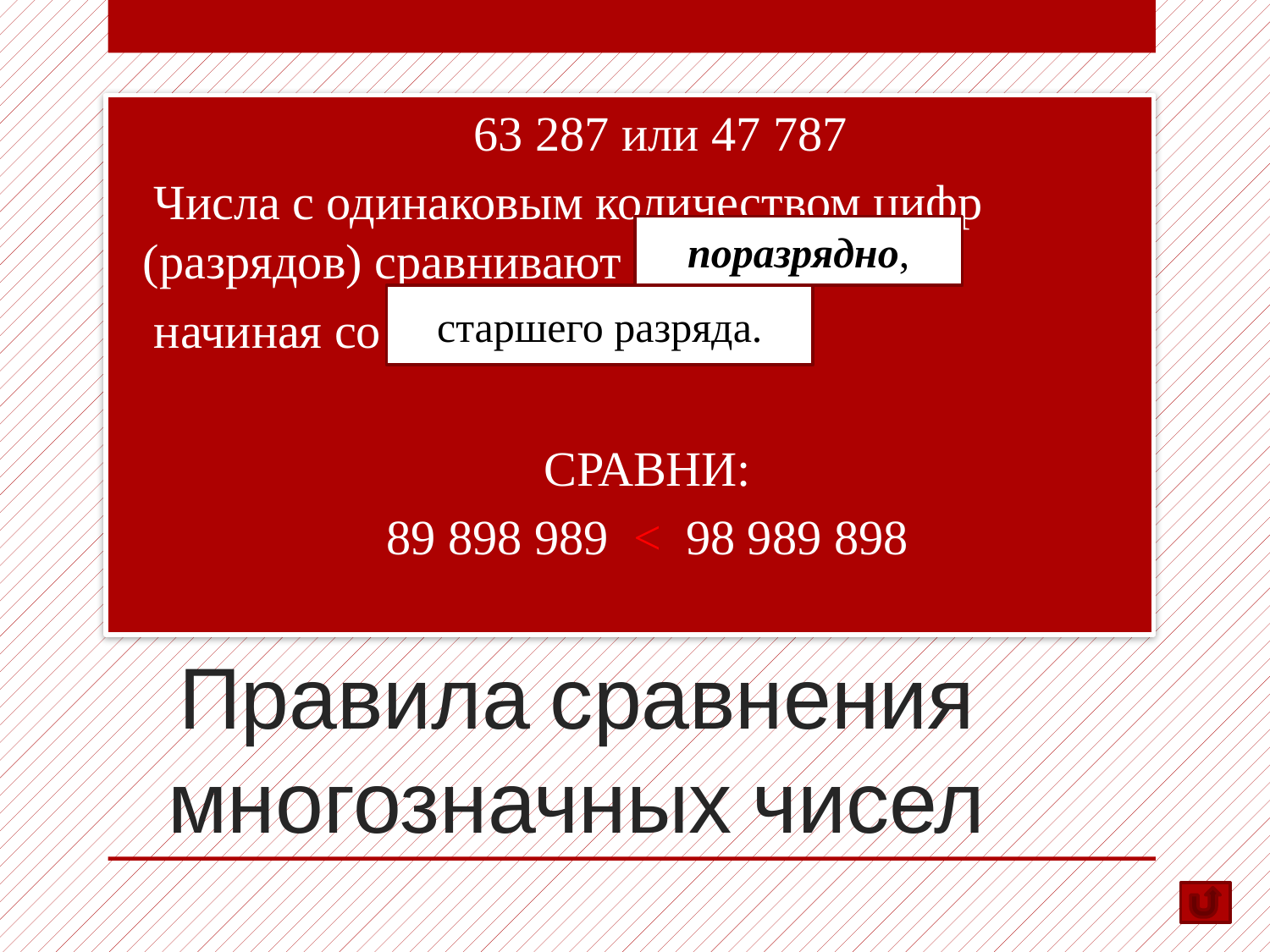

63 287 или 47 787
Числа с одинаковым количеством цифр (разрядов) сравнивают …,
начиная со …

СРАВНИ:
89 898 989  <  98 989 898

поразрядно,
старшего разряда.
# Правила сравнения многозначных чисел